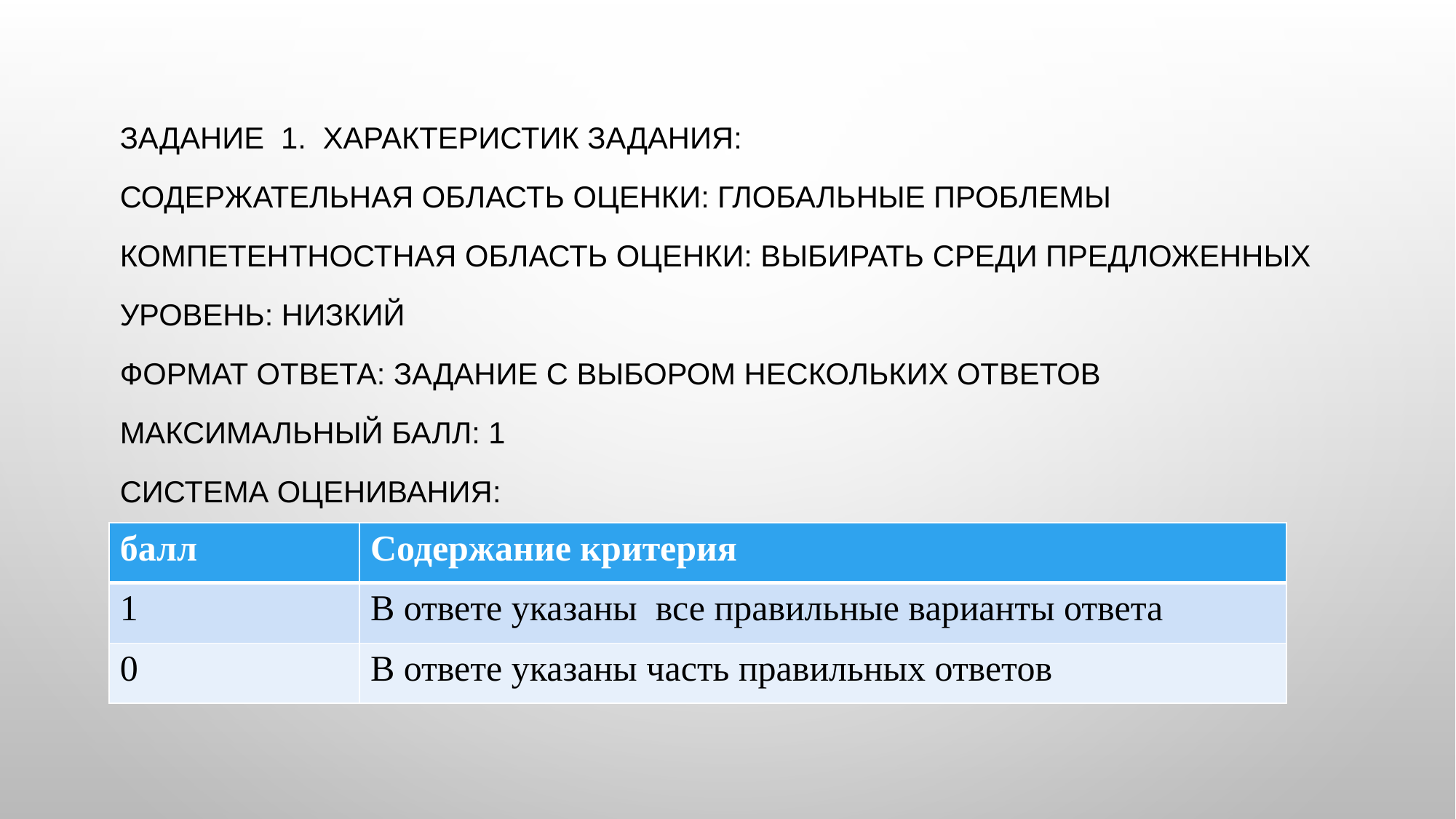

#
Задание  1.  ХАРАКТЕРИСТИК ЗАДАНИЯ:
Содержательная область оценки: Глобальные проблемы
Компетентностная область оценки: выбирать среди предложенных
Уровень: низкий
Формат ответа: задание с выбором нескольких ответов
Максимальный балл: 1
Система оценивания:

| балл | Содержание критерия |
| --- | --- |
| 1 | В ответе указаны все правильные варианты ответа |
| 0 | В ответе указаны часть правильных ответов |